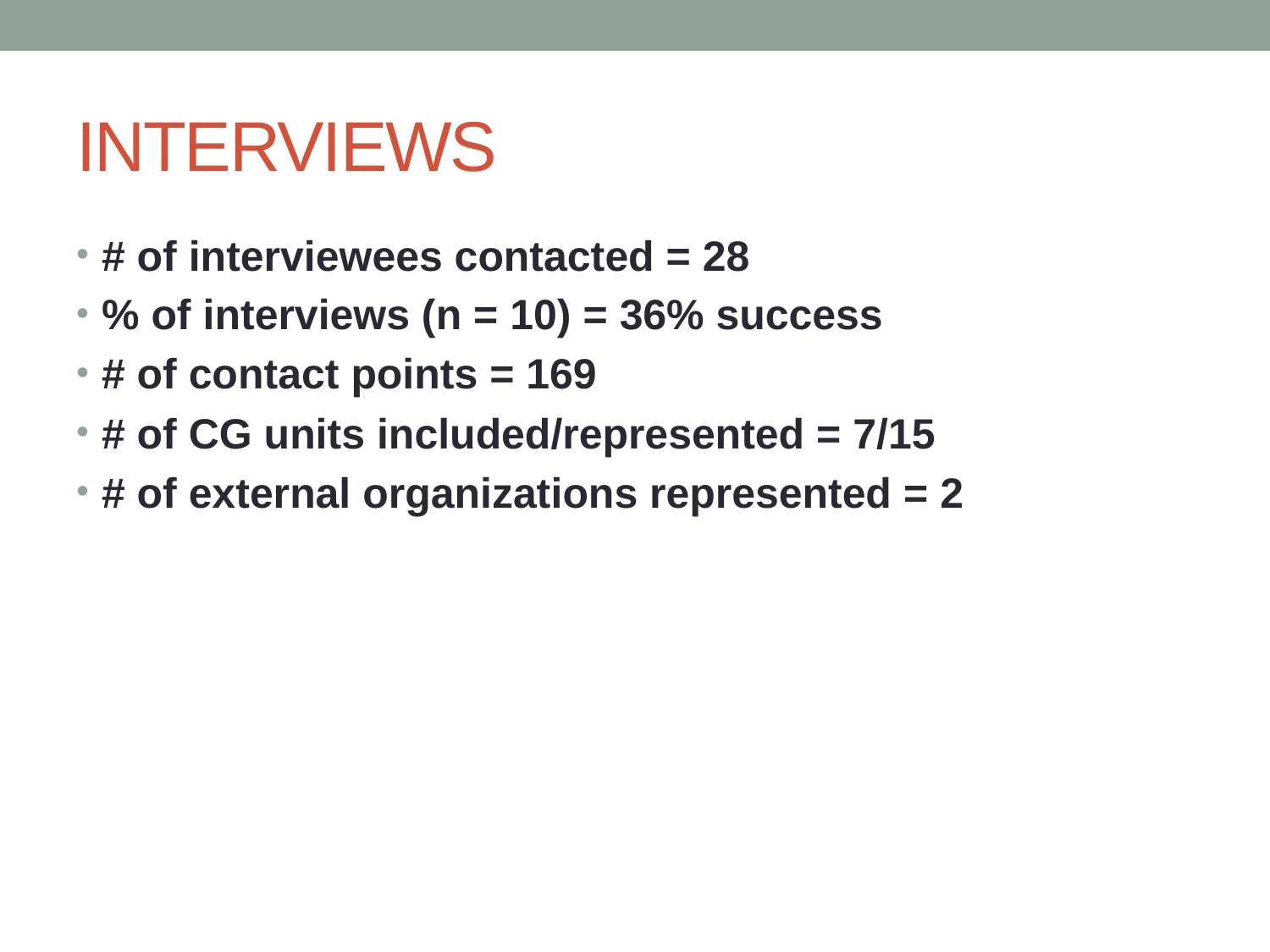

# INTERVIEWS
# of interviewees contacted = 28
% of interviews (n = 10) = 36% success
# of contact points = 169
# of CG units included/represented = 7/15
# of external organizations represented = 2